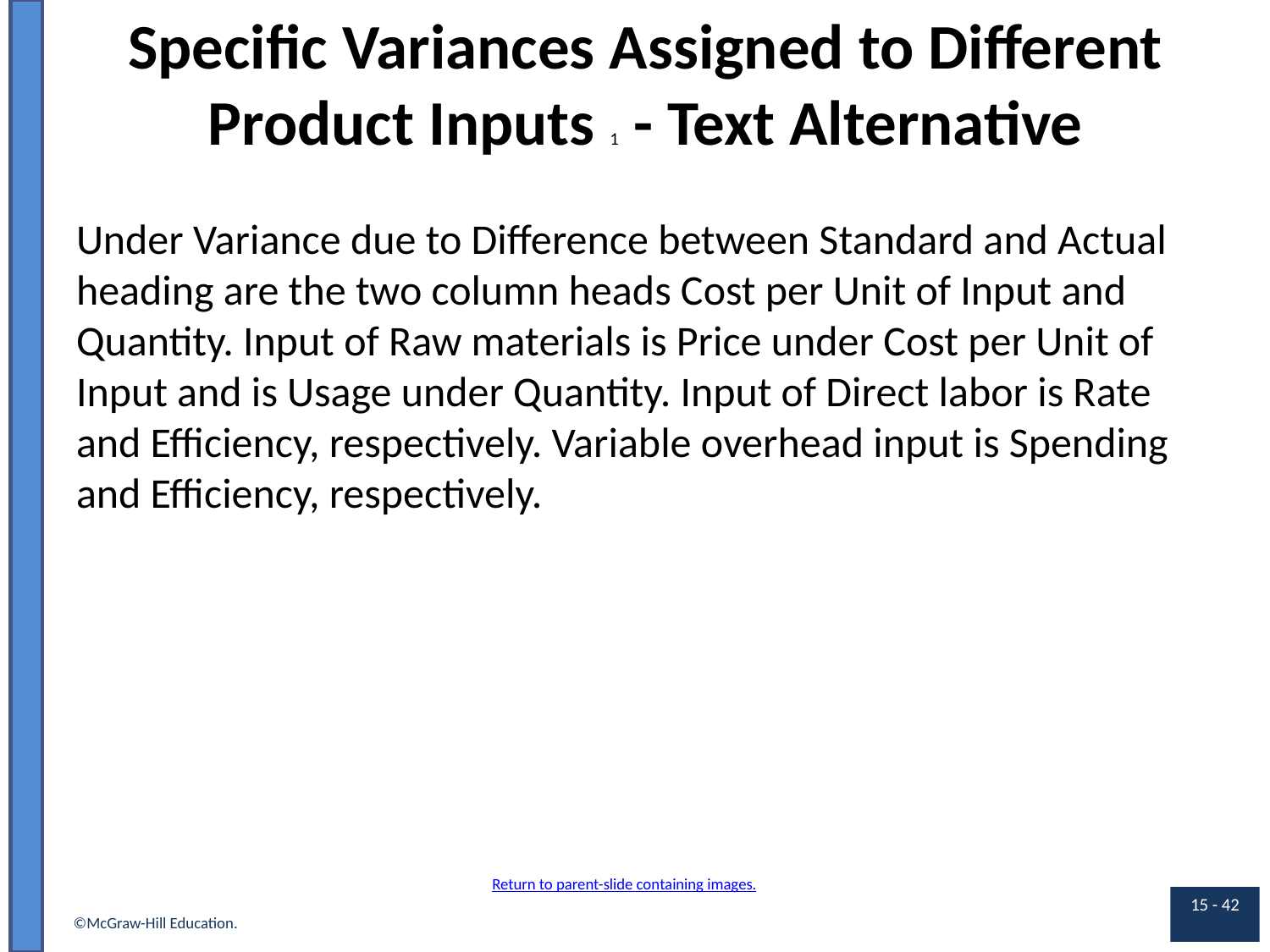

# Specific Variances Assigned to Different Product Inputs 1 - Text Alternative
Under Variance due to Difference between Standard and Actual heading are the two column heads Cost per Unit of Input and Quantity. Input of Raw materials is Price under Cost per Unit of Input and is Usage under Quantity. Input of Direct labor is Rate and Efficiency, respectively. Variable overhead input is Spending and Efficiency, respectively.
Return to parent-slide containing images.